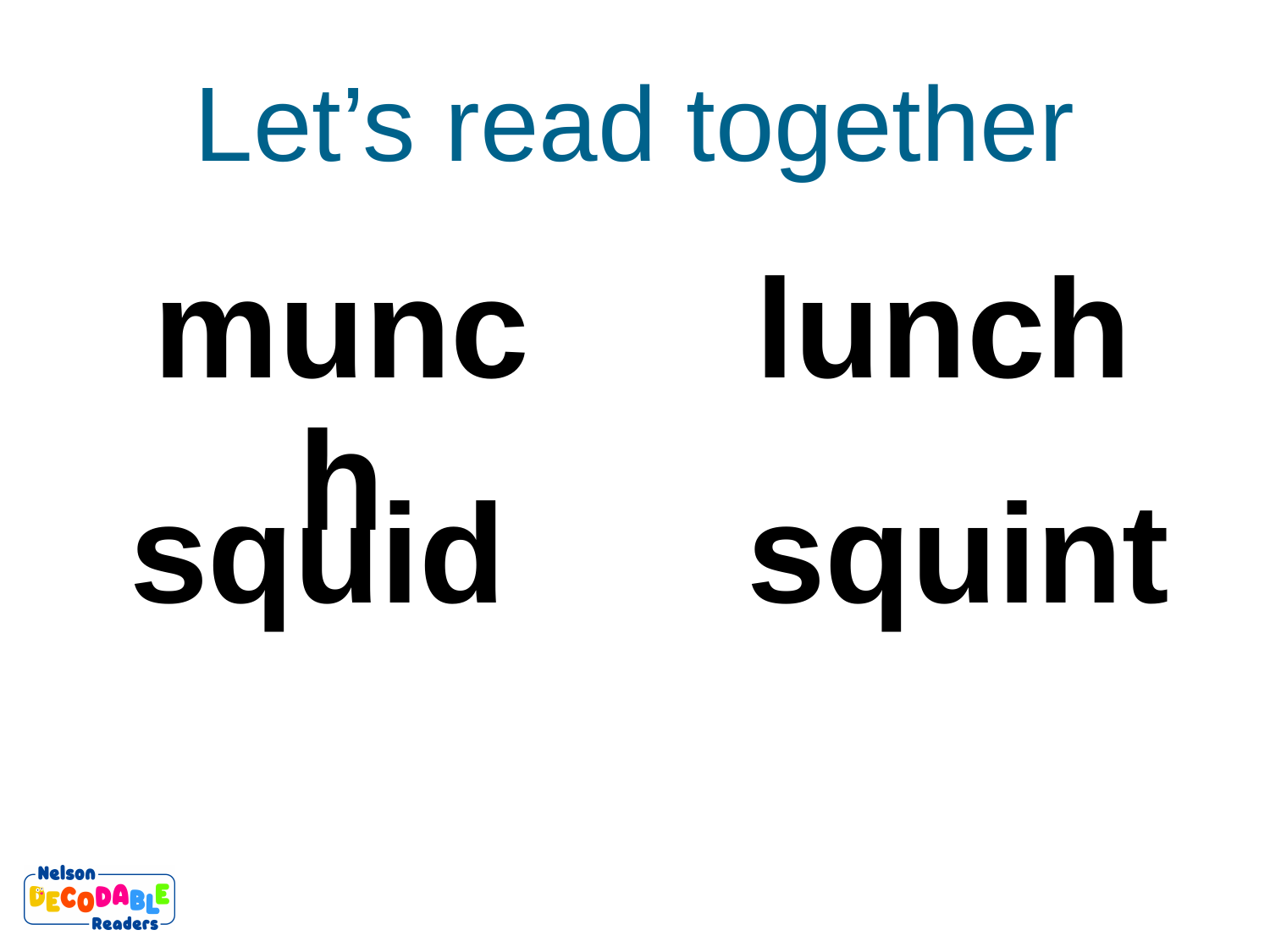

Let’s read together
munch
lunch
squid
squint